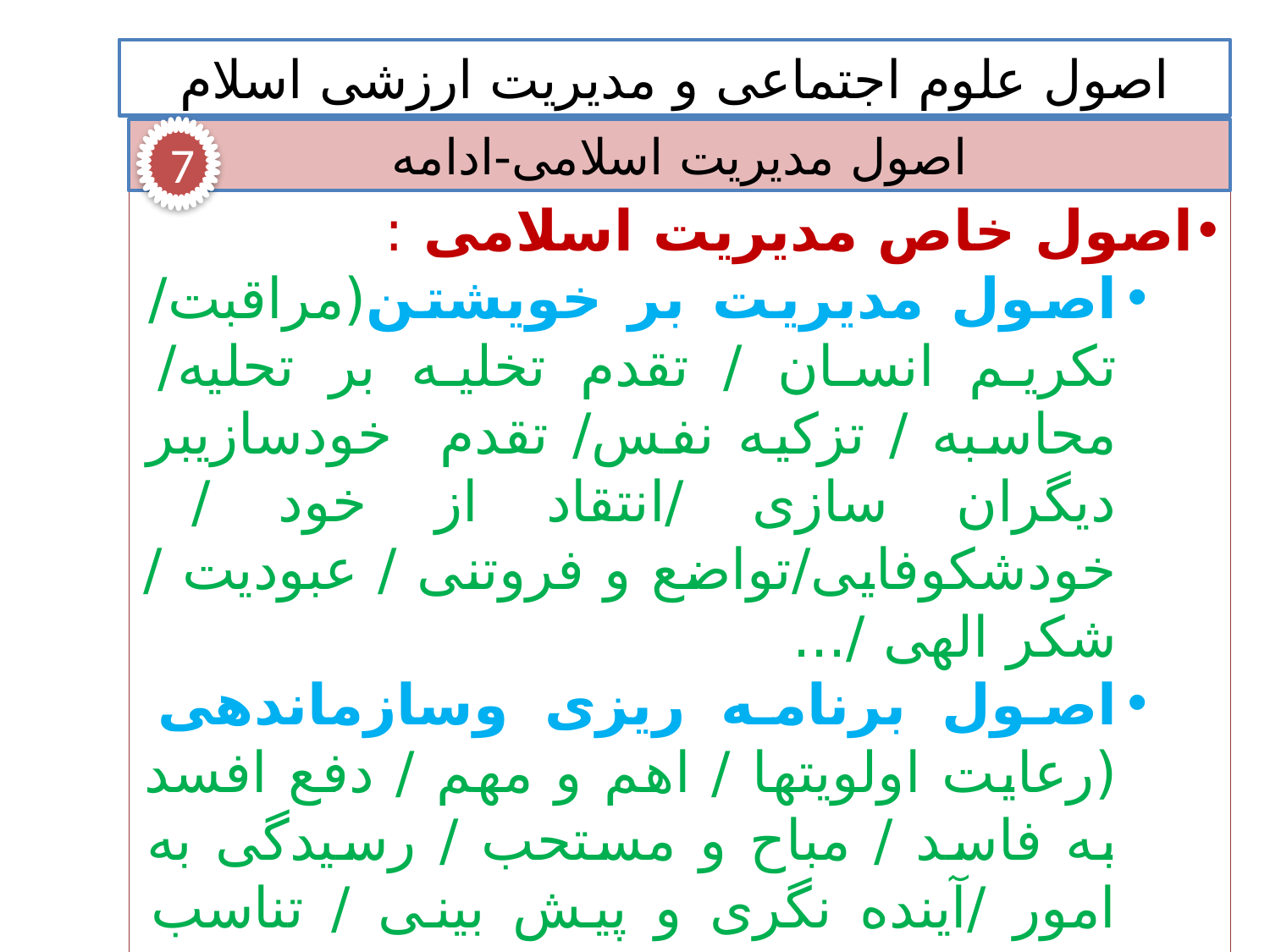

اصول علوم اجتماعی و مدیریت ارزشی اسلام
اصول مدیریت اسلامی-ادامه
7
اصول خاص مدیریت اسلامی :
اصول مدیریت بر خویشتن(مراقبت/ تکریم انسان / تقدم تخلیه بر تحلیه/ محاسبه / تزکیه نفس/ تقدم  خودسازیبر دیگران سازی /انتقاد از خود / خودشکوفایی/تواضع و فروتنی / عبودیت / شکر الهی /...
اصول برنامه ریزی وسازماندهی (رعایت اولویتها / اهم و مهم / دفع افسد به فاسد / مباح و مستحب / رسیدگی به امور /آینده نگری و پیش بینی / تناسب مسئولیت و تکلیف / هدفداری / بصیرت و آگاهی / توازن و تعادل و...